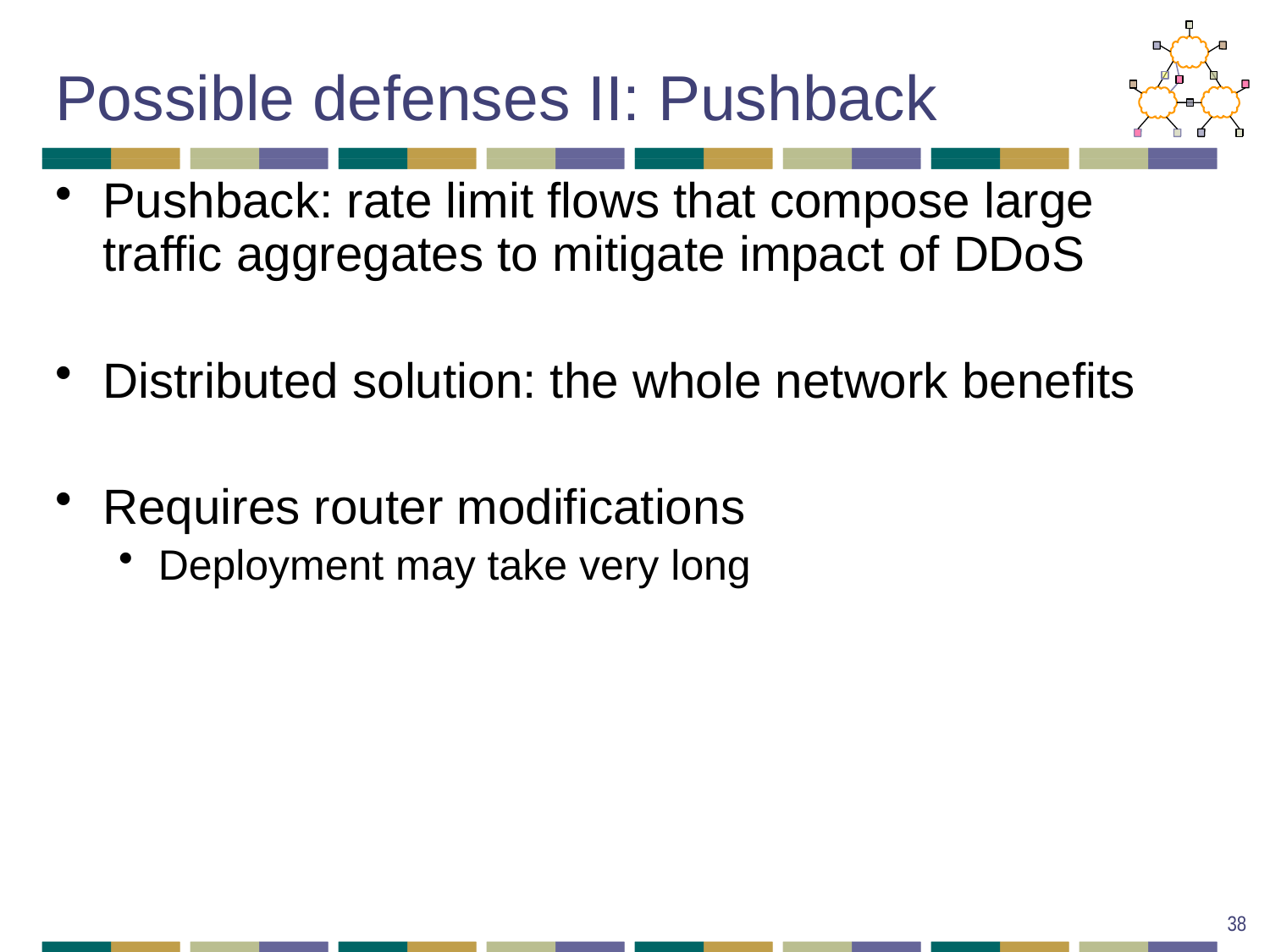

# Possible defenses II: Pushback
Pushback: rate limit flows that compose large traffic aggregates to mitigate impact of DDoS

Distributed solution: the whole network benefits

Requires router modifications
Deployment may take very long

38